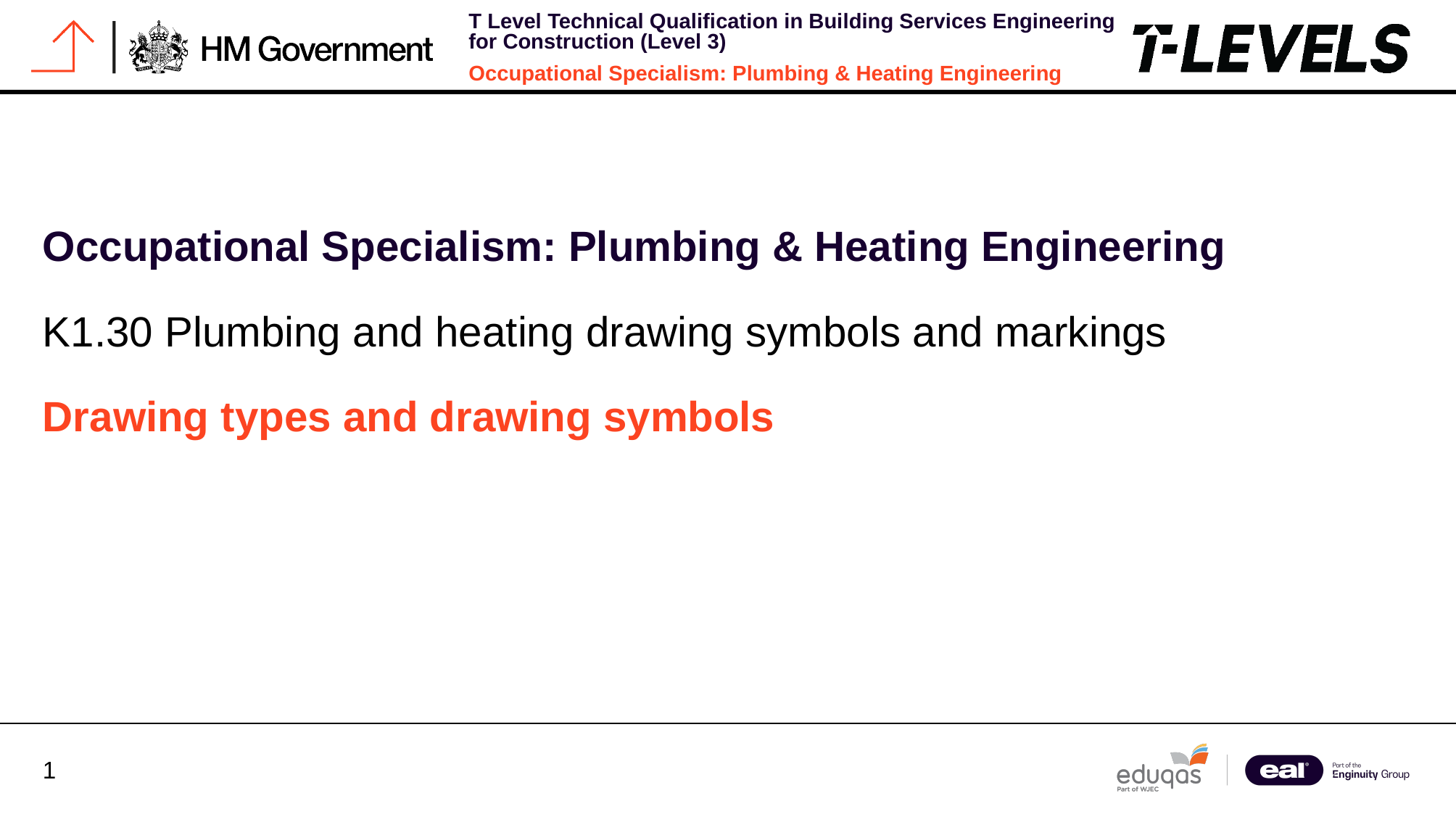

Occupational Specialism: Plumbing & Heating Engineering
K1.30 Plumbing and heating drawing symbols and markings
Drawing types and drawing symbols